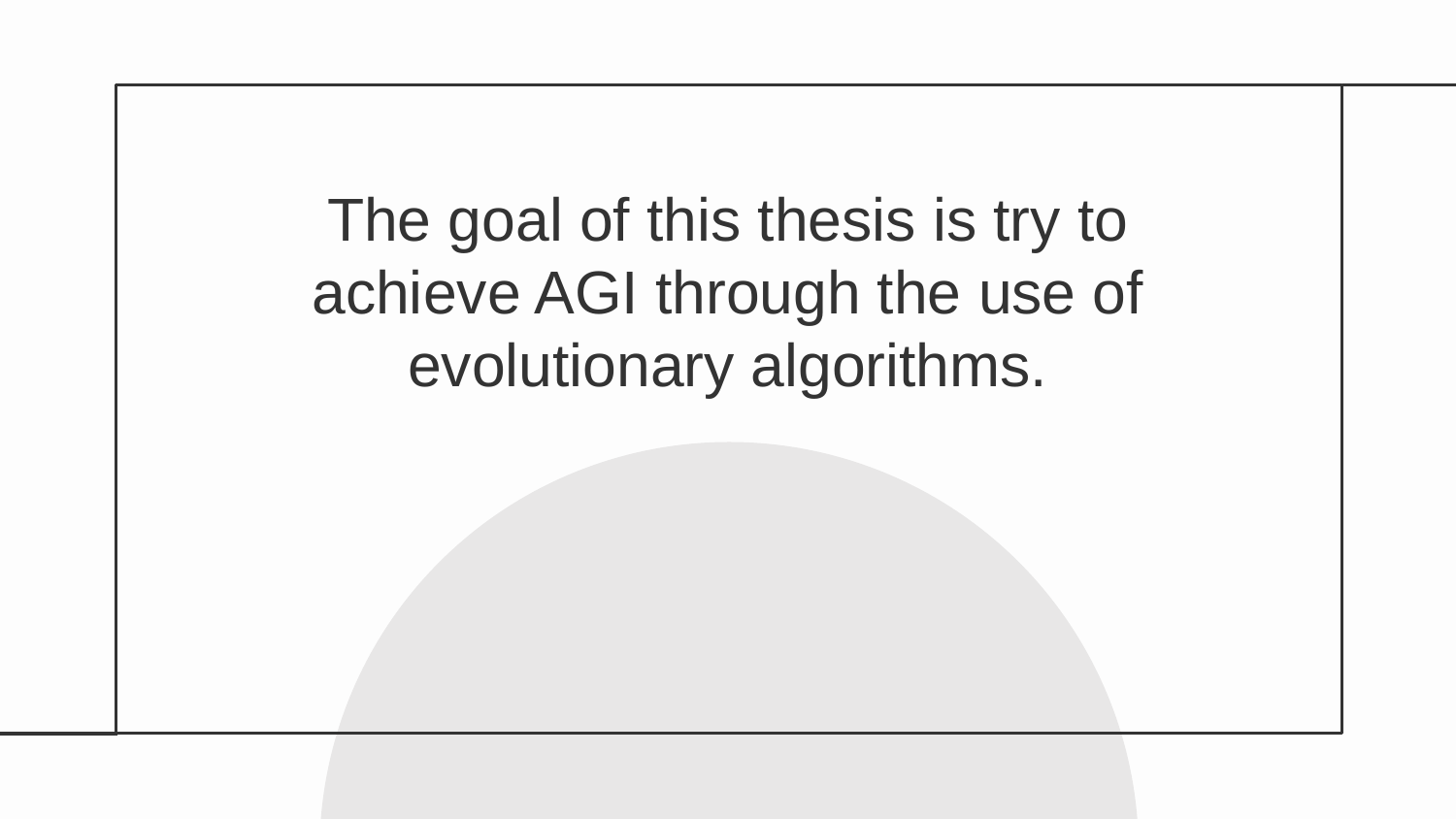

# The goal of this thesis is try to achieve AGI through the use of evolutionary algorithms.